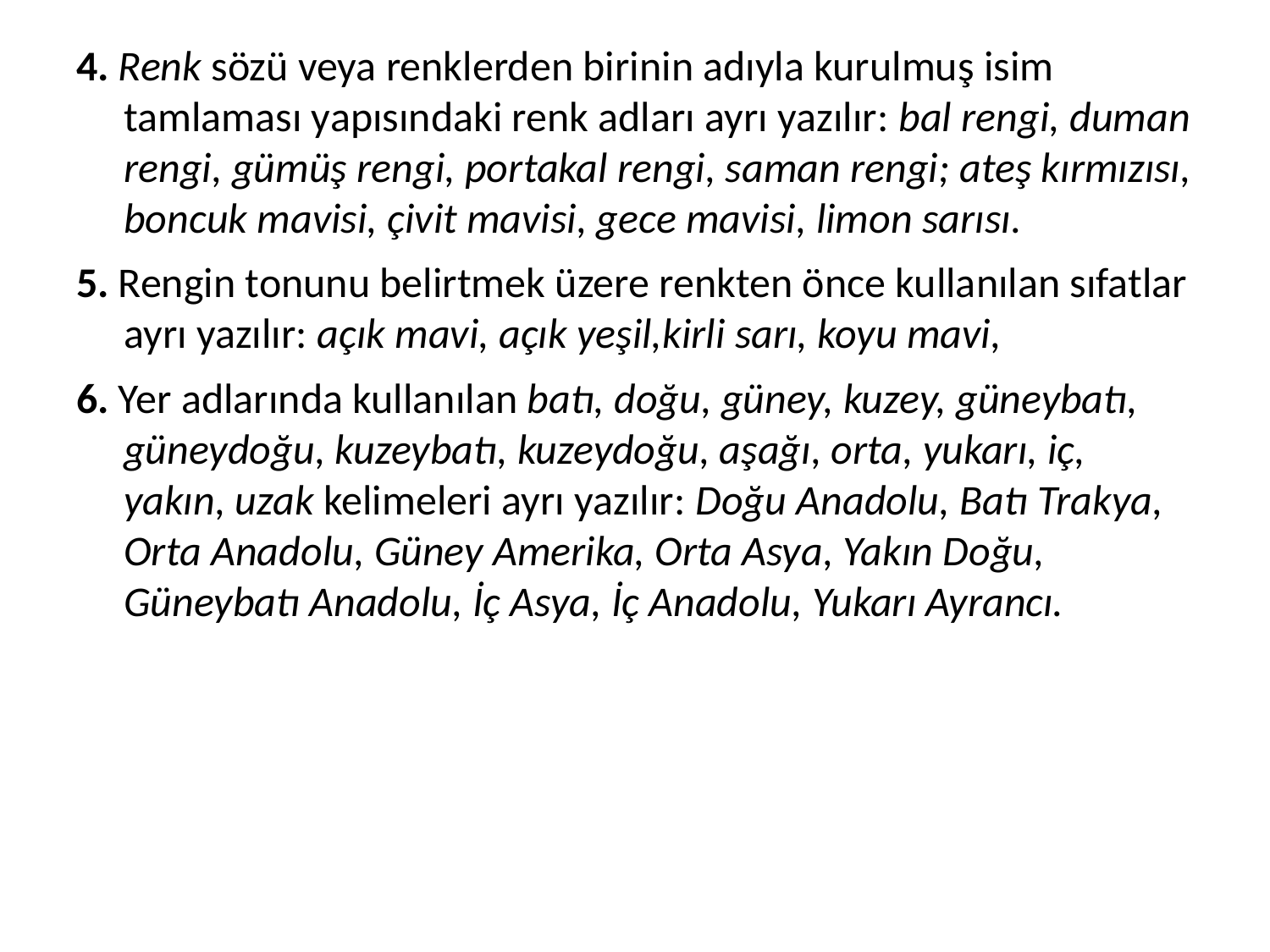

4. Renk sözü veya renklerden birinin adıyla kurulmuş isim tamlaması yapısındaki renk adları ayrı yazılır: bal rengi, duman rengi, gümüş rengi, portakal rengi, saman rengi; ateş kırmızısı, boncuk mavisi, çivit mavisi, gece mavisi, limon sarısı.
5. Rengin tonunu belirtmek üzere renkten önce kullanılan sıfatlar ayrı yazılır: açık mavi, açık yeşil,kirli sarı, koyu mavi,
6. Yer adlarında kullanılan batı, doğu, güney, kuzey, güneybatı, güneydoğu, kuzeybatı, kuzeydoğu, aşağı, orta, yukarı, iç, yakın, uzak kelimeleri ayrı yazılır: Doğu Anadolu, Batı Trakya, Orta Anadolu, Güney Amerika, Orta Asya, Yakın Doğu, Güneybatı Anadolu, İç Asya, İç Anadolu, Yukarı Ayrancı.